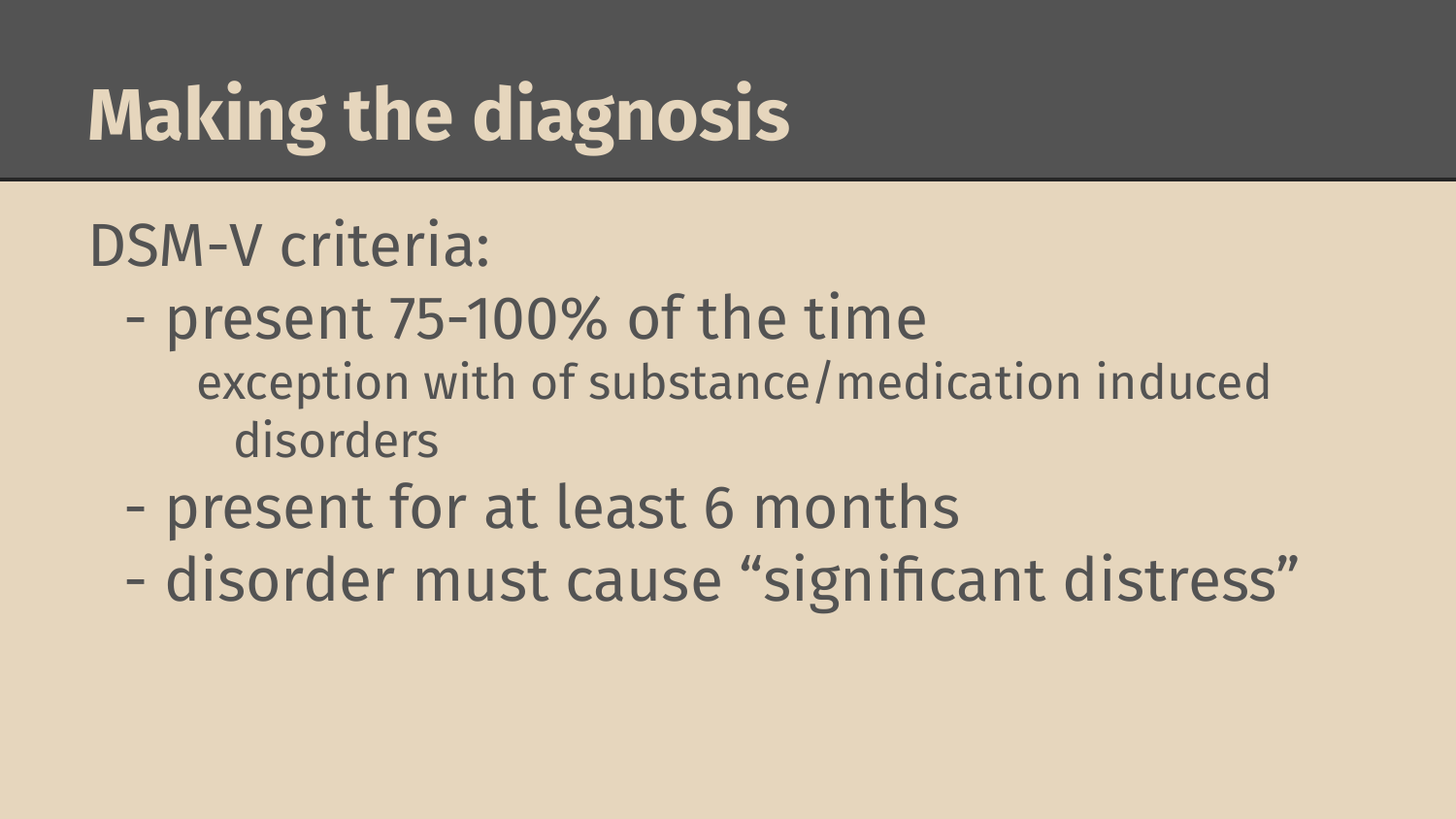

# Making the diagnosis
DSM-V criteria:
- present 75-100% of the time
exception with of substance/medication induced disorders
- present for at least 6 months
- disorder must cause “significant distress”